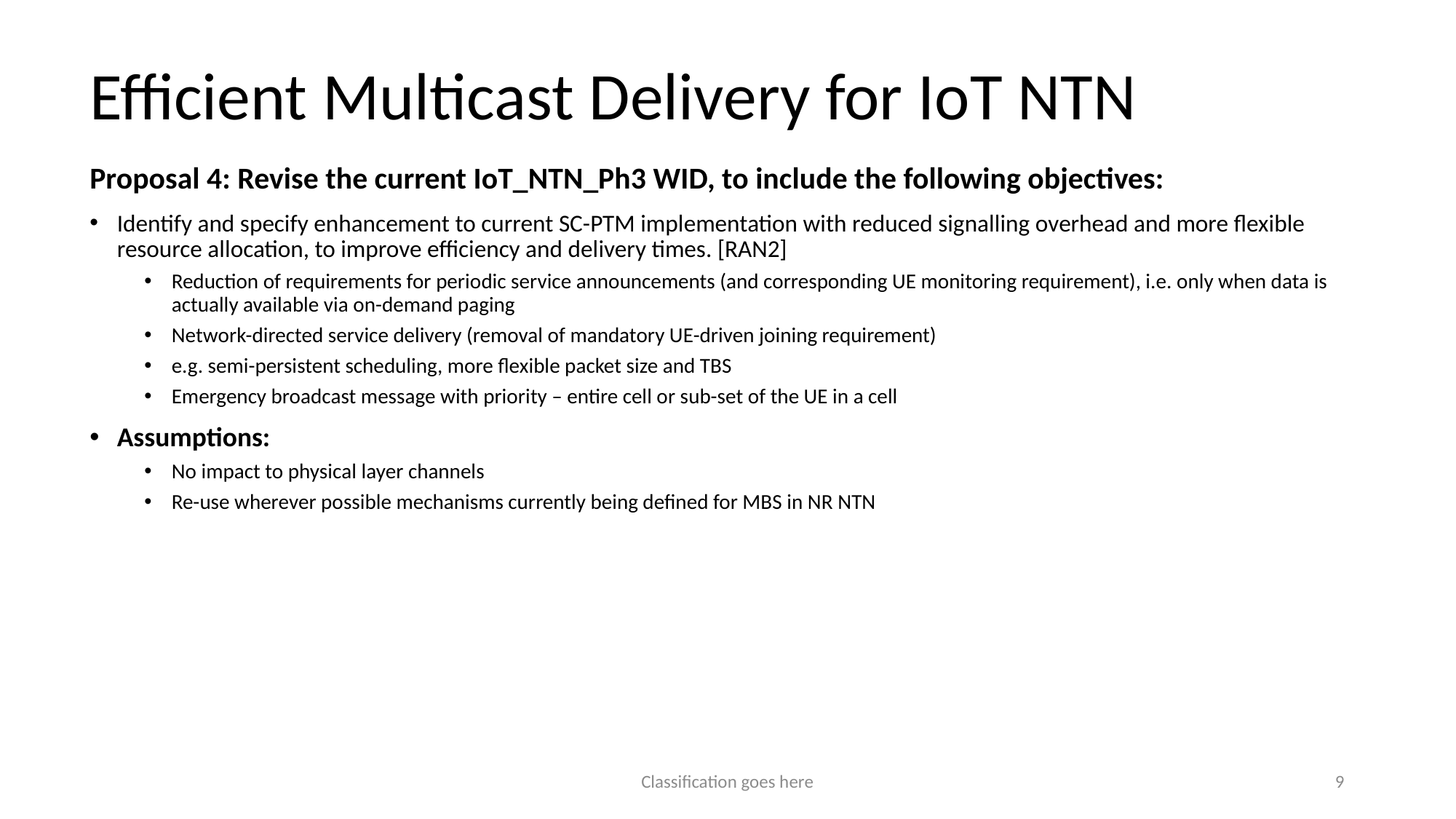

# Efficient Multicast Delivery for IoT NTN
Proposal 4: Revise the current IoT_NTN_Ph3 WID, to include the following objectives:
Identify and specify enhancement to current SC-PTM implementation with reduced signalling overhead and more flexible resource allocation, to improve efficiency and delivery times. [RAN2]
Reduction of requirements for periodic service announcements (and corresponding UE monitoring requirement), i.e. only when data is actually available via on-demand paging
Network-directed service delivery (removal of mandatory UE-driven joining requirement)
e.g. semi-persistent scheduling, more flexible packet size and TBS
Emergency broadcast message with priority – entire cell or sub-set of the UE in a cell
Assumptions:
No impact to physical layer channels
Re-use wherever possible mechanisms currently being defined for MBS in NR NTN

Classification goes here
9